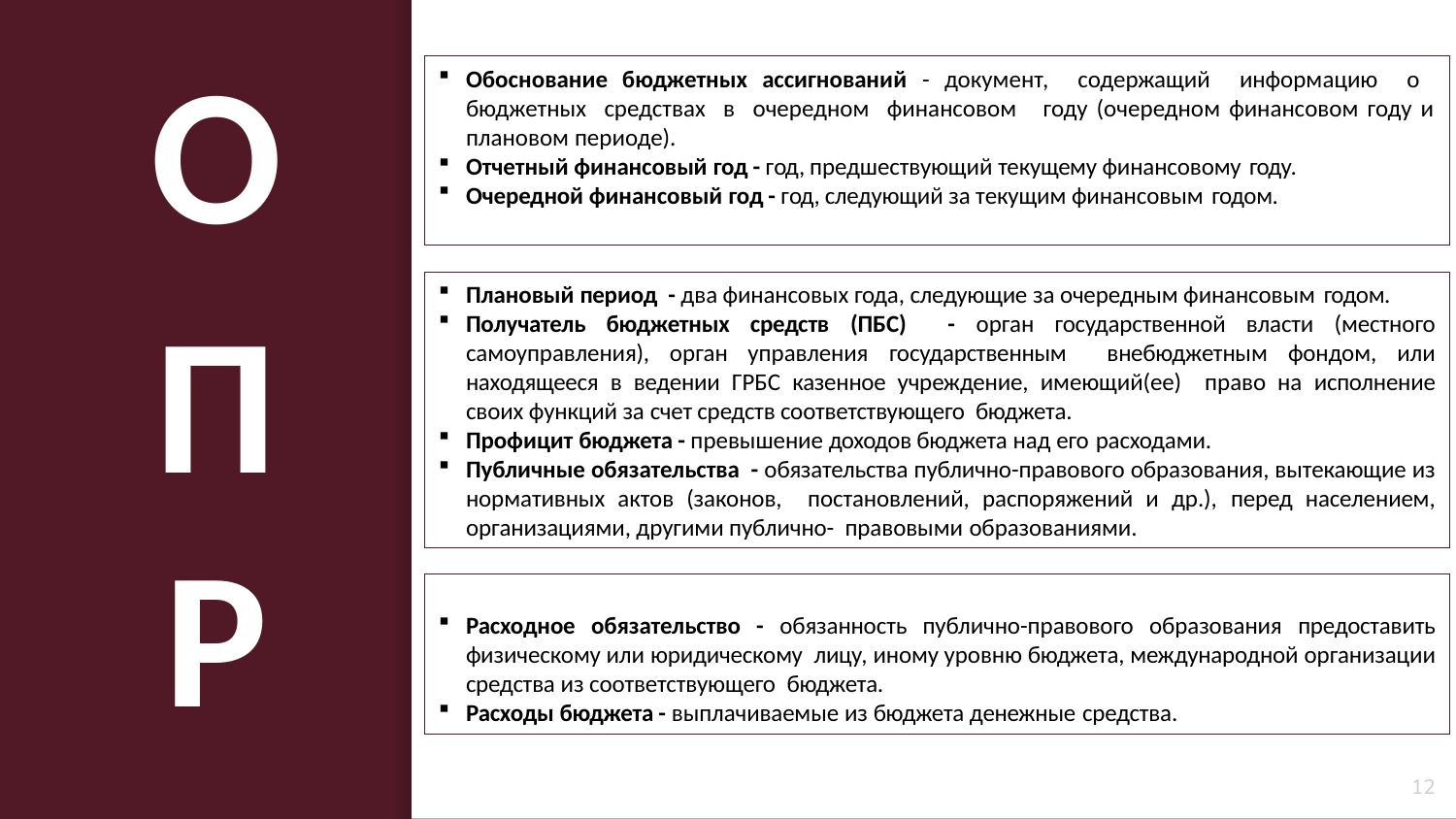

О
Обоснование бюджетных ассигнований - документ,  содержащий  информацию  о  бюджетных  средствах  в  очередном  финансовом   году (очередном финансовом году и плановом периоде).
Отчетный финансовый год - год, предшествующий текущему финансовому году.
Очередной финансовый год - год, следующий за текущим финансовым годом.

П
Плановый период  - два финансовых года, следующие за очередным финансовым годом.
Получатель бюджетных средств (ПБС)  - орган государственной власти (местного самоуправления), орган управления государственным  внебюджетным фондом, или находящееся в ведении ГРБС казенное учреждение, имеющий(ее)  право на исполнение своих функций за счет средств соответствующего бюджета.
Профицит бюджета - превышение доходов бюджета над его расходами.
Публичные обязательства  - обязательства публично-правового образования, вытекающие из нормативных актов (законов,  постановлений, распоряжений и др.), перед населением, организациями, другими публично-  правовыми образованиями.
Р

Расходное обязательство - обязанность публично-правового образования предоставить физическому или юридическому  лицу, иному уровню бюджета, международной организации средства из соответствующего  бюджета.
Расходы бюджета - выплачиваемые из бюджета денежные средства.
12